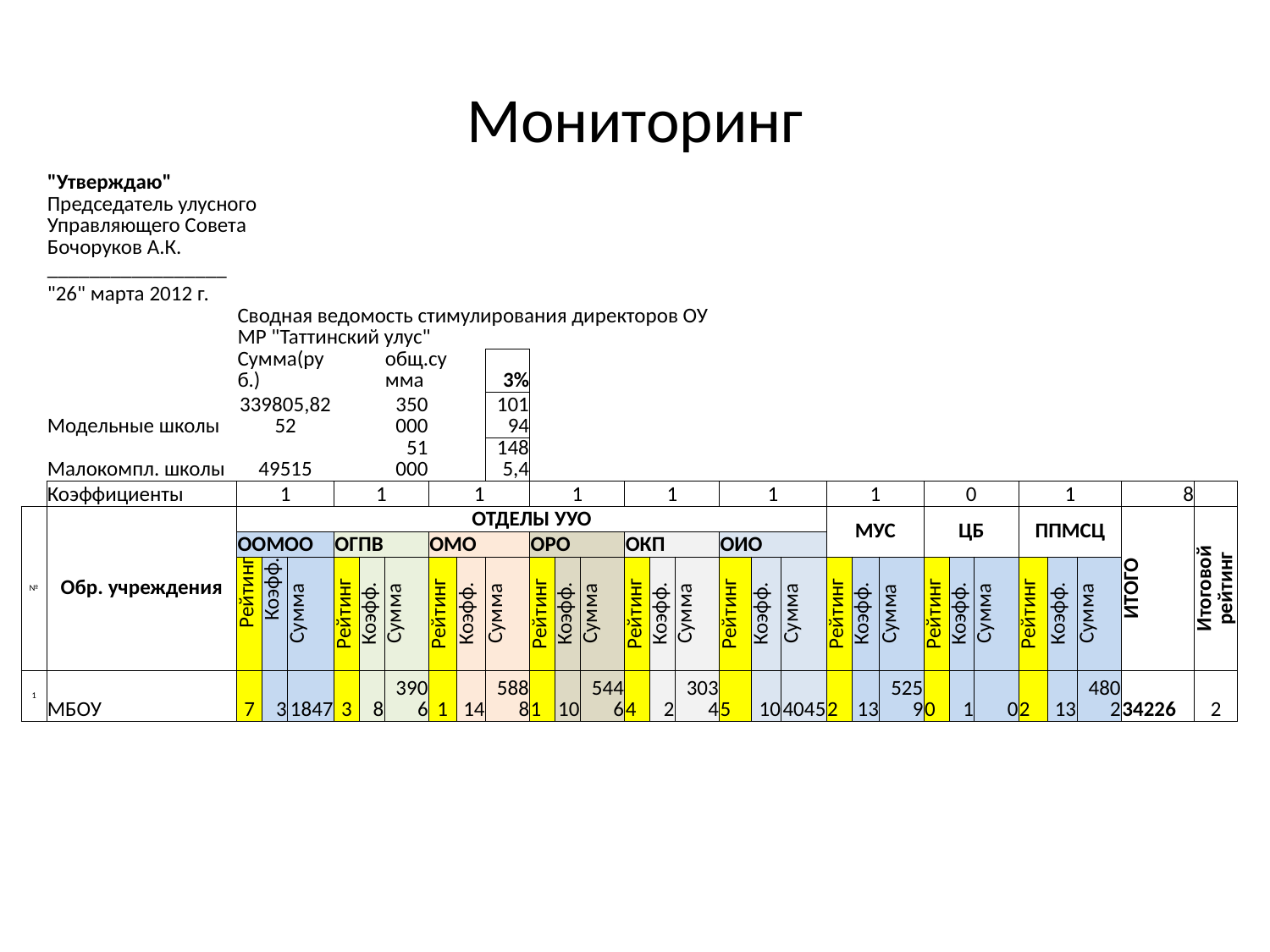

# Мониторинг
|  | "Утверждаю" |  |  |  |  |  |  |  |  |  |  |  |  |  |  |  |  |  |  |  |  |  |  |  |  |  |  |  |  |  |
| --- | --- | --- | --- | --- | --- | --- | --- | --- | --- | --- | --- | --- | --- | --- | --- | --- | --- | --- | --- | --- | --- | --- | --- | --- | --- | --- | --- | --- | --- | --- |
|  | Председатель улусного Управляющего Совета |  |  |  |  |  |  |  |  |  |  |  |  |  |  |  |  |  |  |  |  |  |  |  |  |  |  |  |  |  |
|  | Бочоруков А.К. \_\_\_\_\_\_\_\_\_\_\_\_\_\_\_\_\_ |  |  |  |  |  |  |  |  |  |  |  |  |  |  |  |  |  |  |  |  |  |  |  |  |  |  |  |  |  |
|  | "26" марта 2012 г. |  |  |  |  |  |  |  |  |  |  |  |  |  |  |  |  |  |  |  |  |  |  |  |  |  |  |  |  |  |
|  |  | Сводная ведомость стимулирования директоров ОУ МР "Таттинский улус" |  |  |  |  |  |  |  |  |  |  |  |  |  |  |  |  |  |  |  |  |  |  |  |  |  |  |  |  |
|  |  | Сумма(руб.) |  |  |  |  | общ.сумма |  |  | 3% |  |  |  |  |  |  |  |  |  |  |  |  |  |  |  |  |  |  |  |  |
|  | Модельные школы | 339805,8252 |  |  |  |  | 350000 |  |  | 10194 |  |  |  |  |  |  |  |  |  |  |  |  |  |  |  |  |  |  |  |  |
|  | Малокомпл. школы | 49515 |  |  |  |  | 51 000 |  |  | 1485,4 |  |  |  |  |  |  |  |  |  |  |  |  |  |  |  |  |  |  |  |  |
|  | Коэффициенты | 1 |  |  | 1 |  |  | 1 |  |  | 1 |  |  | 1 |  |  | 1 |  |  | 1 |  |  | 0 |  |  | 1 |  |  | 8 |  |
| № | Обр. учреждения | ОТДЕЛЫ УУО |  |  |  |  |  |  |  |  |  |  |  |  |  |  |  |  |  | МУС |  |  | ЦБ |  |  | ППМСЦ |  |  | ИТОГО | Итоговой рейтинг |
|  |  | ООМОО |  |  | ОГПВ |  |  | ОМО |  |  | ОРО |  |  | ОКП |  |  | ОИО |  |  |  |  |  |  |  |  |  |  |  |  |  |
|  |  | Рейтинг | Коэфф. | Сумма | Рейтинг | Коэфф. | Сумма | Рейтинг | Коэфф. | Сумма | Рейтинг | Коэфф. | Сумма | Рейтинг | Коэфф. | Сумма | Рейтинг | Коэфф. | Сумма | Рейтинг | Коэфф. | Сумма | Рейтинг | Коэфф. | Сумма | Рейтинг | Коэфф. | Сумма |  |  |
| 1 | МБОУ | 7 | 3 | 1847 | 3 | 8 | 3906 | 1 | 14 | 5888 | 1 | 10 | 5446 | 4 | 2 | 3034 | 5 | 10 | 4045 | 2 | 13 | 5259 | 0 | 1 | 0 | 2 | 13 | 4802 | 34226 | 2 |